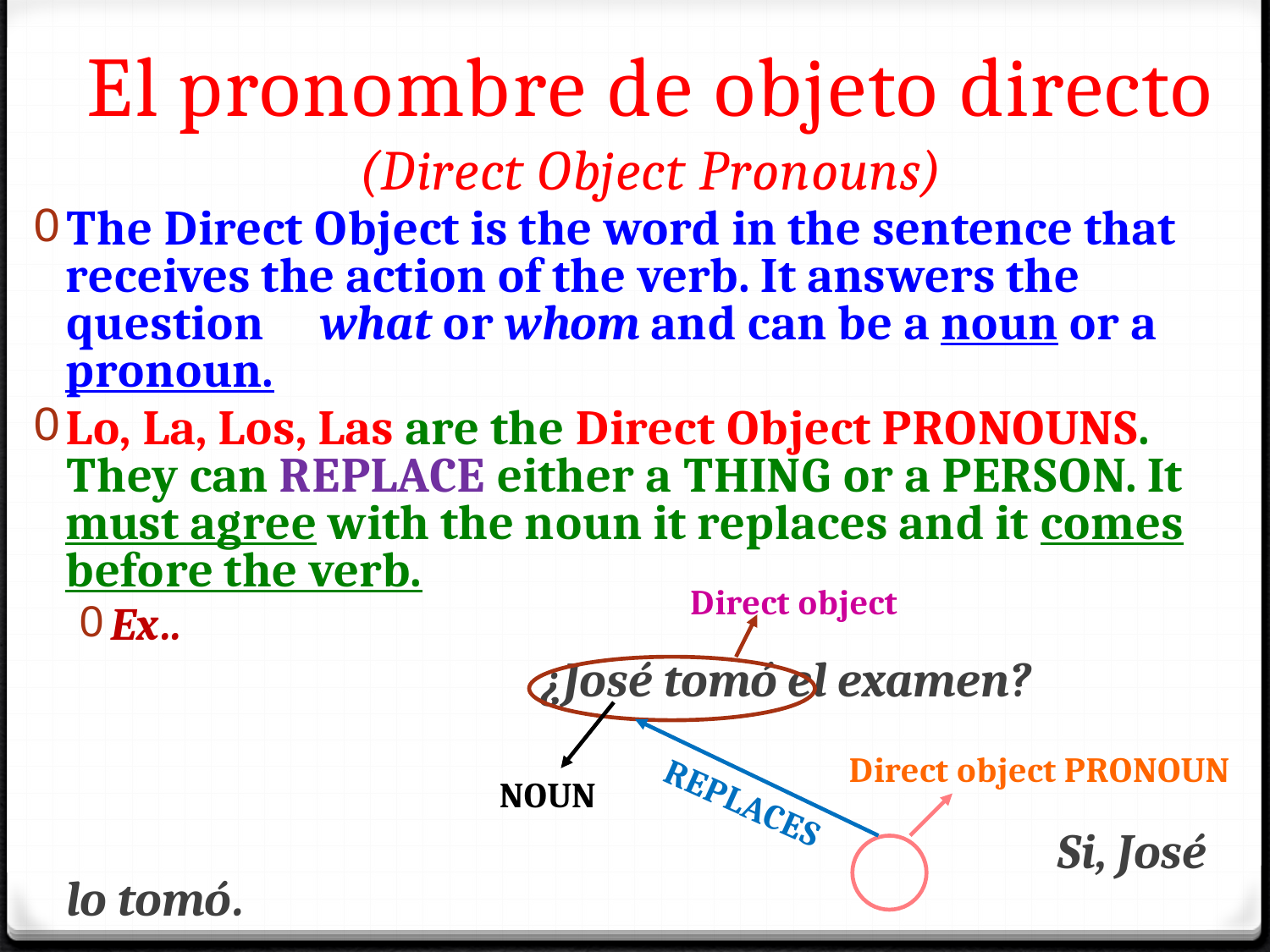

# El pronombre de objeto directo (Direct Object Pronouns)
The Direct Object is the word in the sentence that receives the action of the verb. It answers the question 	what or whom and can be a noun or a pronoun.
Lo, La, Los, Las are the Direct Object PRONOUNS. They can REPLACE either a THING or a PERSON. It must agree with the noun it replaces and it comes before the verb.
Ex..
				¿José tomó el examen?

						                                 Si, José lo tomó.
Direct object

Direct object PRONOUN
NOUN
REPLACES